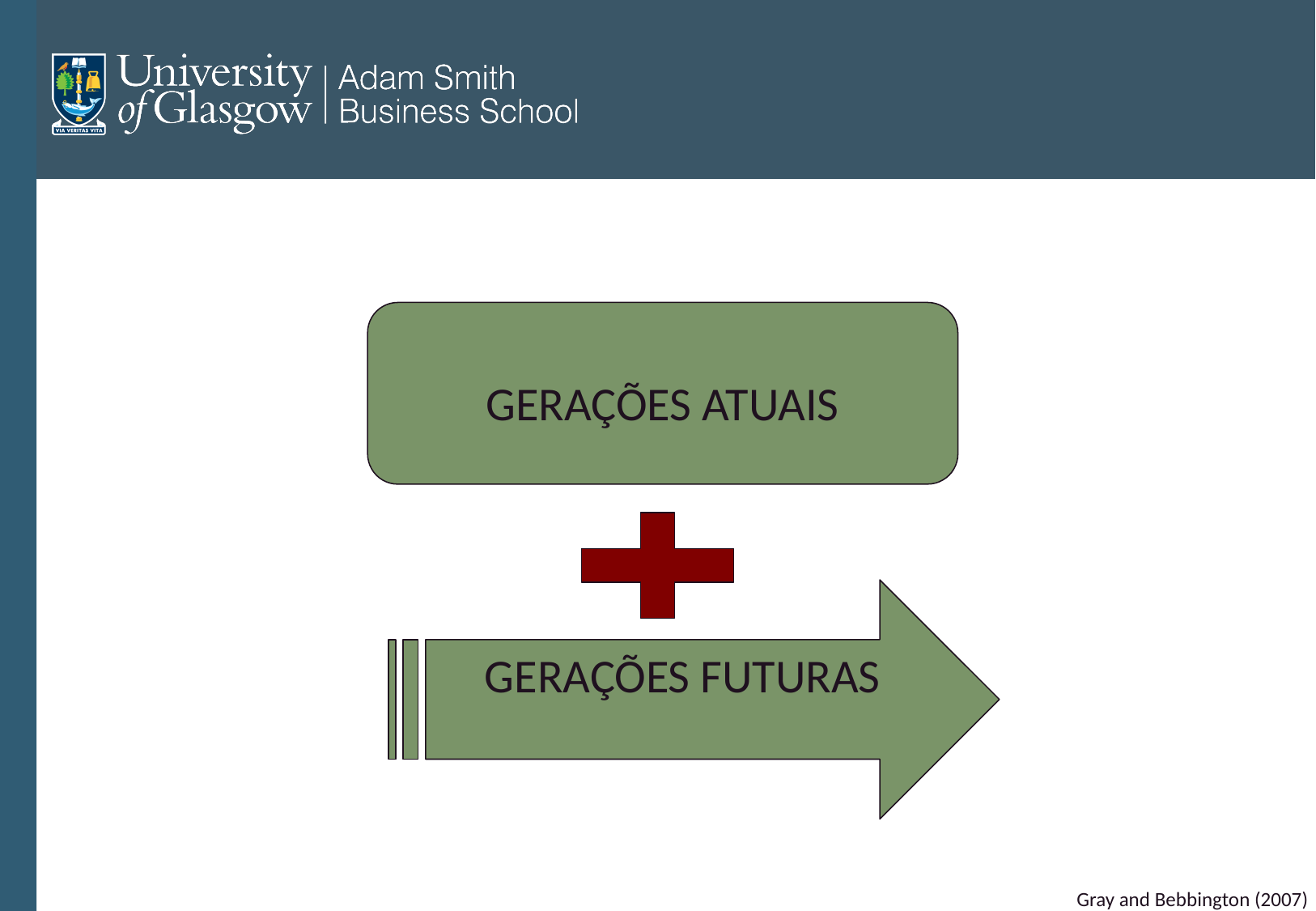

GERAÇÕES ATUAIS

GERAÇÕES FUTURAS
Gray and Bebbington (2007)